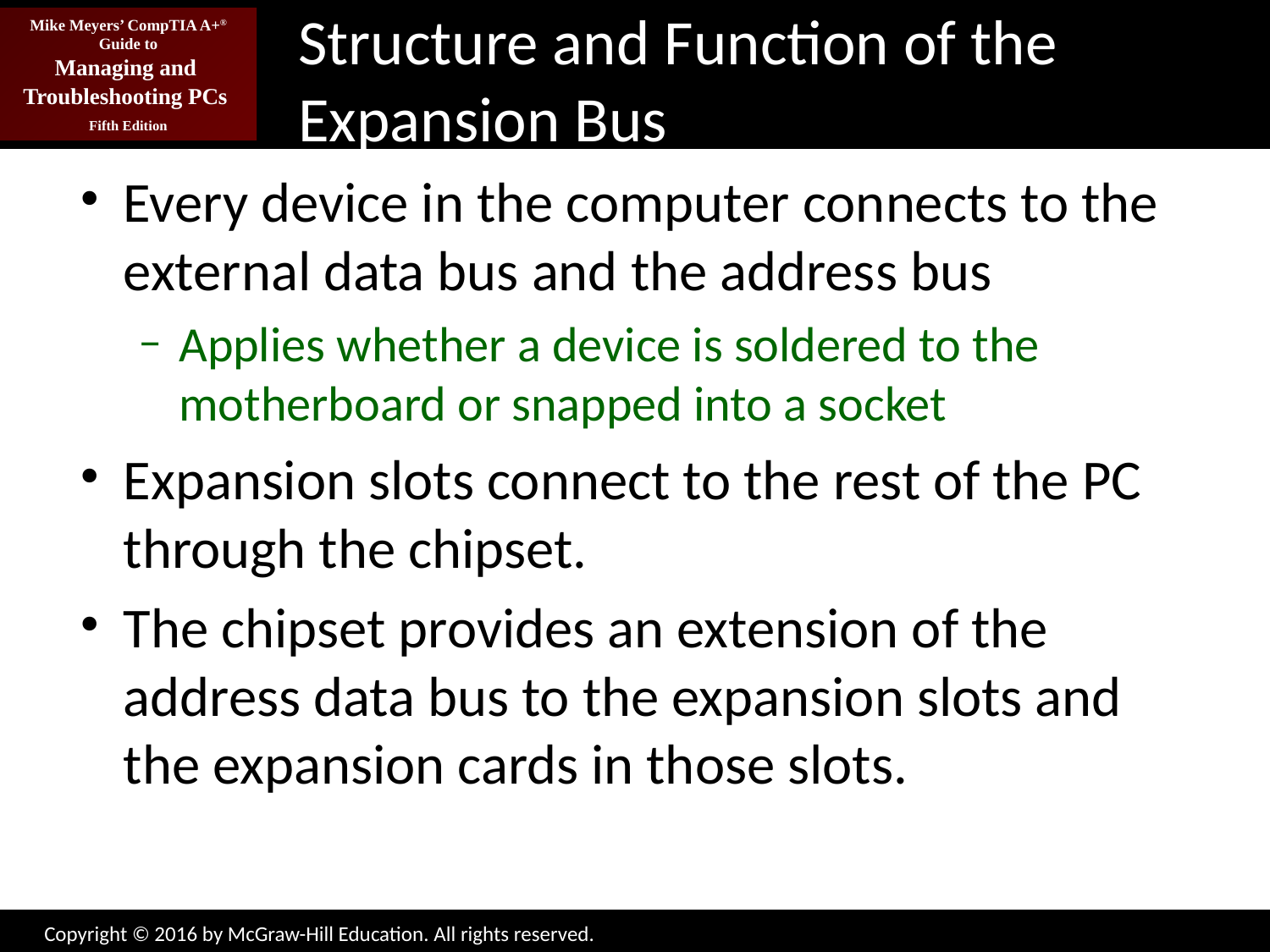

# Structure and Function of the Expansion Bus
Every device in the computer connects to the external data bus and the address bus
Applies whether a device is soldered to the motherboard or snapped into a socket
Expansion slots connect to the rest of the PC through the chipset.
The chipset provides an extension of the address data bus to the expansion slots and the expansion cards in those slots.